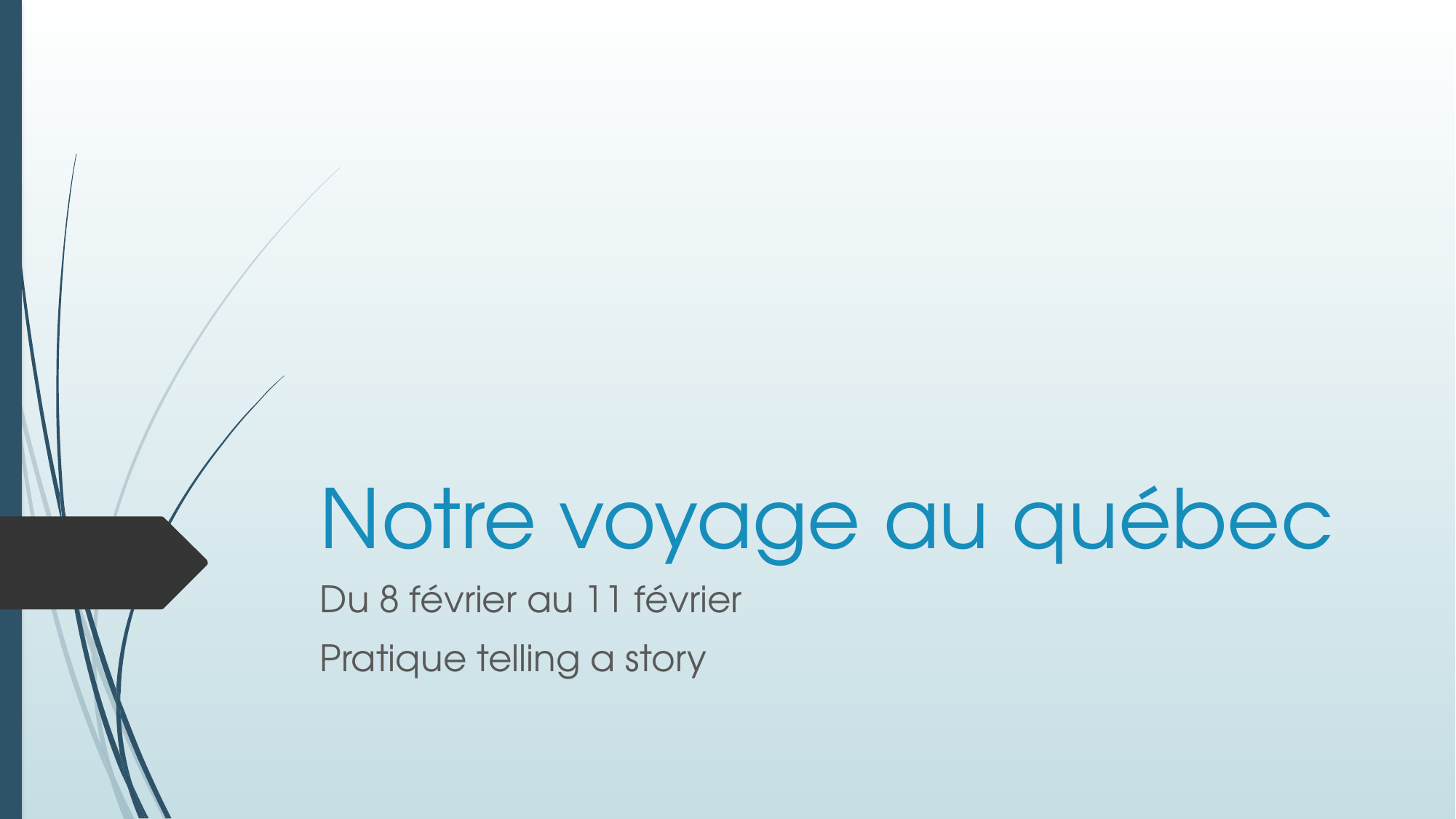

# Notre voyage au québec
Du 8 février au 11 février
Pratique telling a story